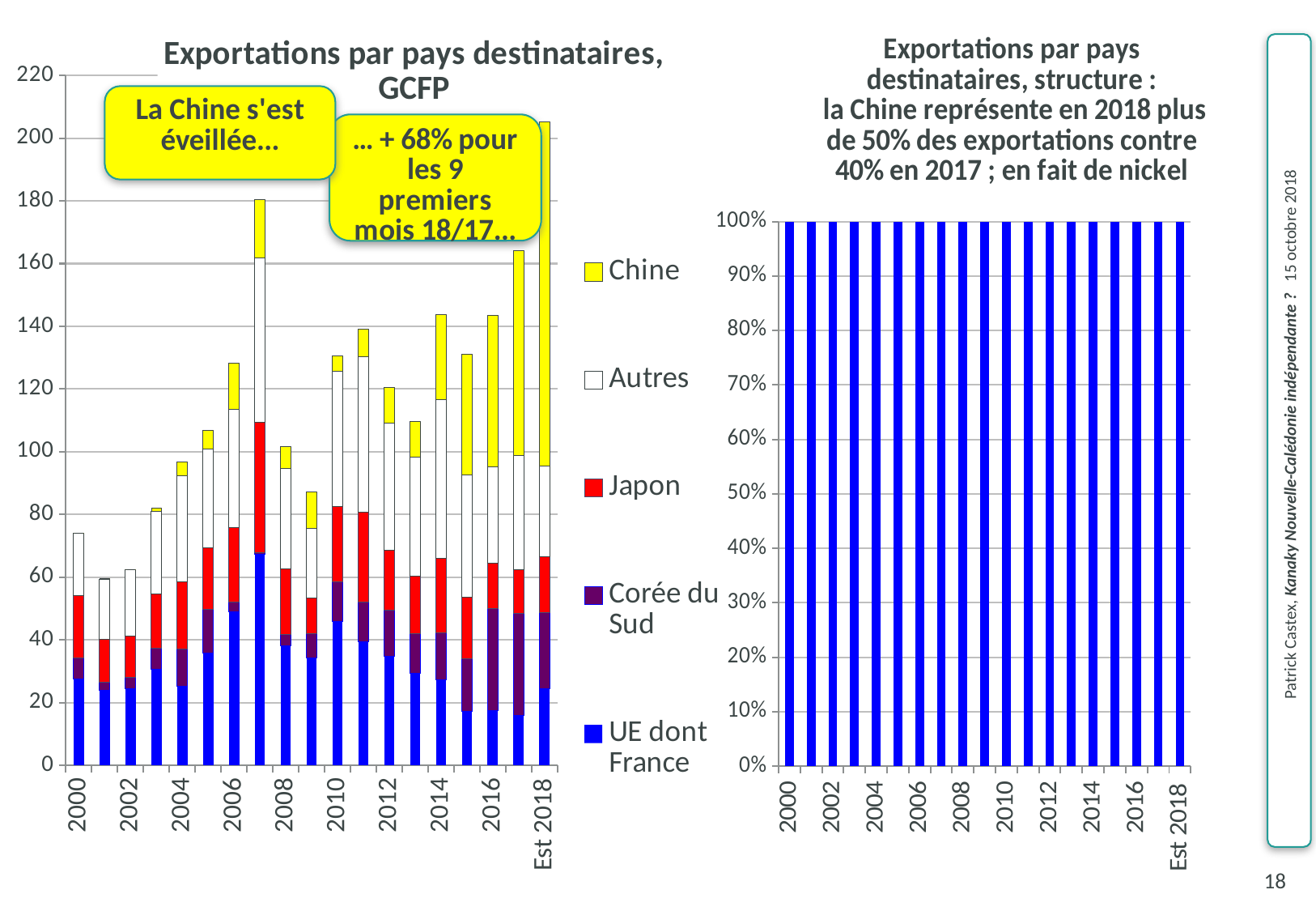

### Chart: Exportations par pays destinataires, GCFP

| Category | UE dont France | Corée du Sud | Japon | Autres | Chine |
|---|---|---|---|---|---|
| 2000 | 27.571299696 | 6.566419850999994 | 20.107524179 | 19.706217576 | 0.187980876 |
| 2001 | 23.93844263099996 | 2.612668144999997 | 13.732893398 | 19.019427227 | 0.286522607 |
| 2002 | 24.525249092 | 3.651275436999997 | 12.975816956 | 21.177073685 | 0.094220792 |
| 2003 | 30.614001848 | 6.712503826999995 | 17.198423816 | 26.547409826 | 1.031927275 |
| 2004 | 25.249053812 | 11.747822334 | 21.4217648 | 33.923523234 | 4.504687349999996 |
| 2005  | 35.81126249999996 | 14.0186885 | 19.559448 | 31.60901049999999 | 5.967779099999999 |
| 2006 | 49.03395710000001 | 3.1495955 | 23.5776708 | 37.7508256 | 14.9071789 |
| 2007 | 67.217555 | 0.6461839 | 41.556072 | 52.5029721 | 18.5885246 |
| 2008 | 38.1115779 | 3.5910118 | 21.0388606 | 31.9221933 | 7.100227300000002 |
| 2009 | 34.1776017 | 7.902581700000001 | 11.2258183 | 22.2019192 | 11.6551536 |
| 2010 | 45.8339885 | 12.7570699 | 23.9233171 | 43.2968583 | 4.882114099999994 |
| 2011 | 39.3387105 | 12.6136215 | 28.8552478 | 49.6353146 | 8.8305308 |
| 2012 | 34.8839242 | 14.6229508 | 19.16084150000001 | 40.53575009999998 | 11.2878296 |
| 2013 | 29.4634414 | 12.5643585 | 18.1865433 | 38.0140718 | 11.5961259 |
| 2014 | 27.3987544 | 14.7832573 | 23.741787 | 50.64411 | 27.2315735 |
| 2015 | 17.2419731 | 16.7185808 | 19.753129 | 39.0641264 | 38.2634218 |
| 2016 | 17.3965938 | 32.6758112 | 14.324918 | 30.9391443 | 48.2668129 |
| 2017 | 16.0250284 | 32.509598 | 13.9703296 | 36.28267409 | 65.5321868239999 |
| Est 2018 | 24.38359661575346 | 24.39622048342698 | 17.61108803438666 | 28.99202512100658 | 109.8041138561814 |

### Chart: Exportations par pays destinataires, structure :
 la Chine représente en 2018 plus de 50% des exportations contre 40% en 2017 ; en fait de nickel

| Category | UE dont France | Corée du Sud | Japon | Autres | Chine |  |
|---|---|---|---|---|---|---|
| 2000 | 27.571299696 | 6.566419850999994 | 20.107524179 | 19.706217576 | 0.187980876 | 73.951461302 |
| 2001 | 23.93844263099996 | 2.612668144999997 | 13.732893398 | 19.019427227 | 0.286522607 | 59.303431401 |
| 2002 | 24.525249092 | 3.651275436999997 | 12.975816956 | 21.177073685 | 0.094220792 | 62.32941517 |
| 2003 | 30.614001848 | 6.712503826999995 | 17.198423816 | 26.547409826 | 1.031927275 | 81.07233931699984 |
| 2004 | 25.249053812 | 11.747822334 | 21.4217648 | 33.923523234 | 4.504687349999996 | 92.34216418 |
| 2005  | 35.81126249999996 | 14.0186885 | 19.559448 | 31.60901049999999 | 5.967779099999999 | 100.9984095 |
| 2006 | 49.03395710000001 | 3.1495955 | 23.5776708 | 37.7508256 | 14.9071789 | 113.512049 |
| 2007 | 67.217555 | 0.6461839 | 41.556072 | 52.5029721 | 18.5885246 | 161.922783 |
| 2008 | 38.1115779 | 3.5910118 | 21.0388606 | 31.9221933 | 7.100227300000002 | 94.6636436 |
| 2009 | 34.1776017 | 7.902581700000001 | 11.2258183 | 22.2019192 | 11.6551536 | 75.5079209 |
| 2010 | 45.8339885 | 12.7570699 | 23.9233171 | 43.2968583 | 4.882114099999994 | 125.8112338 |
| 2011 | 39.3387105 | 12.6136215 | 28.8552478 | 49.6353146 | 8.8305308 | 130.4428944 |
| 2012 | 34.8839242 | 14.6229508 | 19.16084150000001 | 40.53575009999998 | 11.2878296 | 109.2034666 |
| 2013 | 29.4634414 | 12.5643585 | 18.1865433 | 38.0140718 | 11.5961259 | 98.228415 |
| 2014 | 27.3987544 | 14.7832573 | 23.741787 | 50.64411 | 27.2315735 | 116.5679087 |
| 2015 | 17.2419731 | 16.7185808 | 19.753129 | 39.0641264 | 38.2634218 | 92.7778093 |
| 2016 | 17.3965938 | 32.6758112 | 14.324918 | 30.9391443 | 48.2668129 | 95.33646729999997 |
| 2017 | 16.0250284 | 32.509598 | 13.9703296 | 36.28267409 | 65.5321868239999 | 98.78763009 |
| Est 2018 | 24.38359661575346 | 24.39622048342698 | 17.61108803438666 | 28.99202512100658 | 109.8041138561814 | 95.3829302545736 |